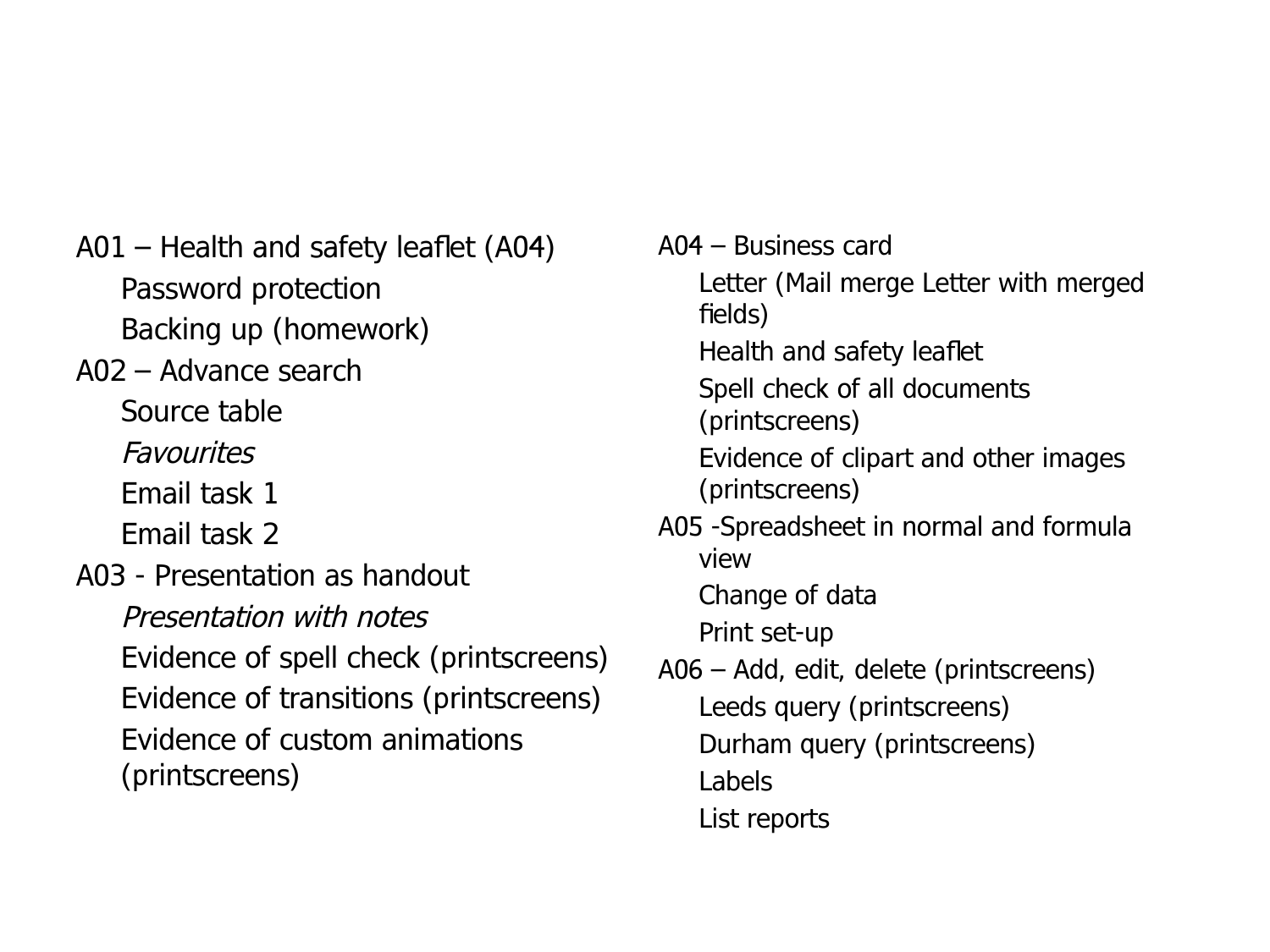

# In your folder
A01 – Health and safety leaflet (A04)
	Password protection
	Backing up (homework)
A02 – Advance search
	Source table
	Favourites
	Email task 1
	Email task 2
A03 - Presentation as handout
	Presentation with notes
	Evidence of spell check (printscreens)
	Evidence of transitions (printscreens)
	Evidence of custom animations (printscreens)

A04 – Business card
	Letter (Mail merge Letter with merged fields)
	Health and safety leaflet
	Spell check of all documents (printscreens)
	Evidence of clipart and other images (printscreens)
A05 -Spreadsheet in normal and formula view
	Change of data
	Print set-up
A06 – Add, edit, delete (printscreens)
	Leeds query (printscreens)
	Durham query (printscreens)
	Labels
	List reports